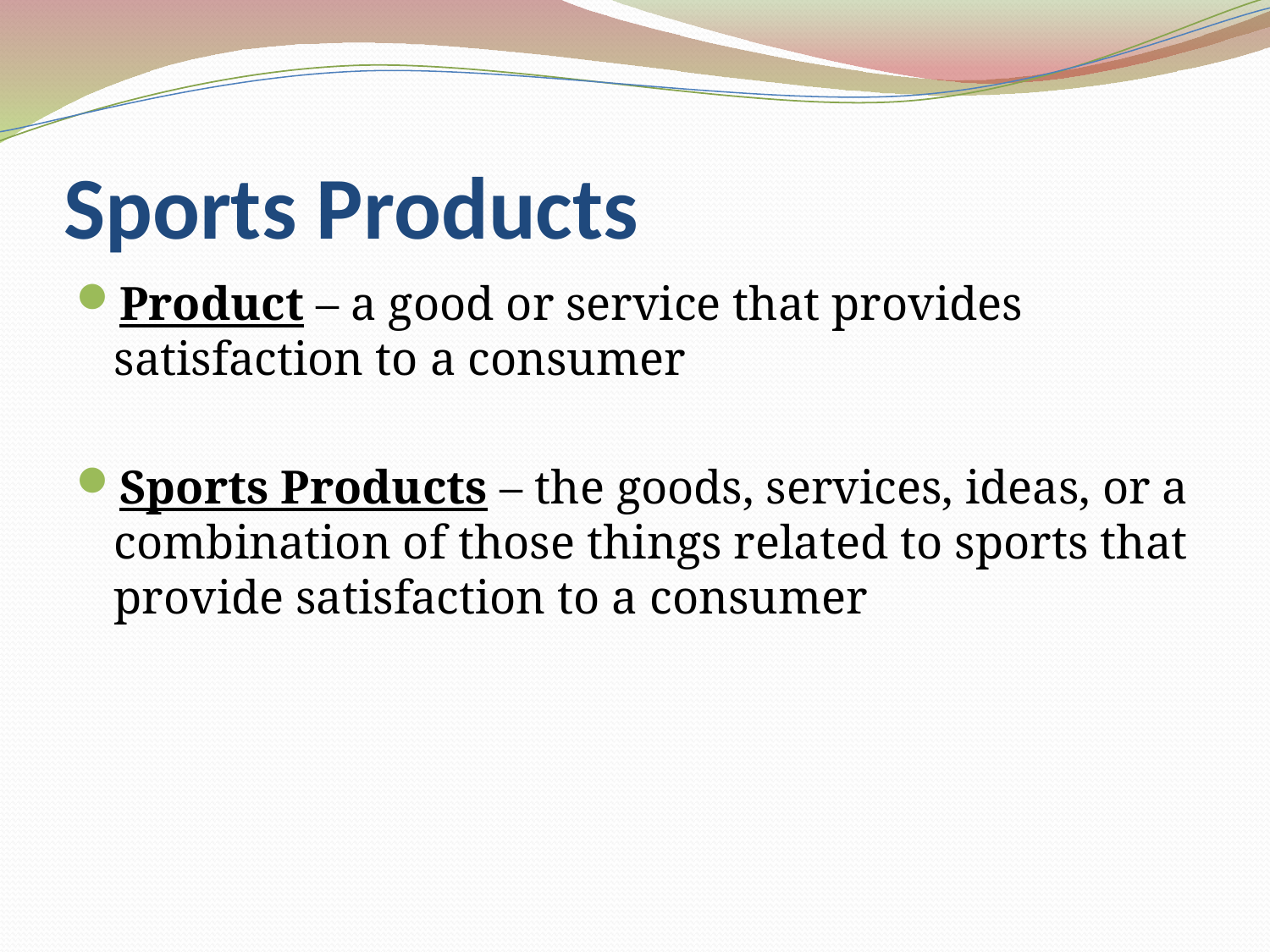

# Sports Products
Product – a good or service that provides satisfaction to a consumer

Sports Products – the goods, services, ideas, or a combination of those things related to sports that provide satisfaction to a consumer